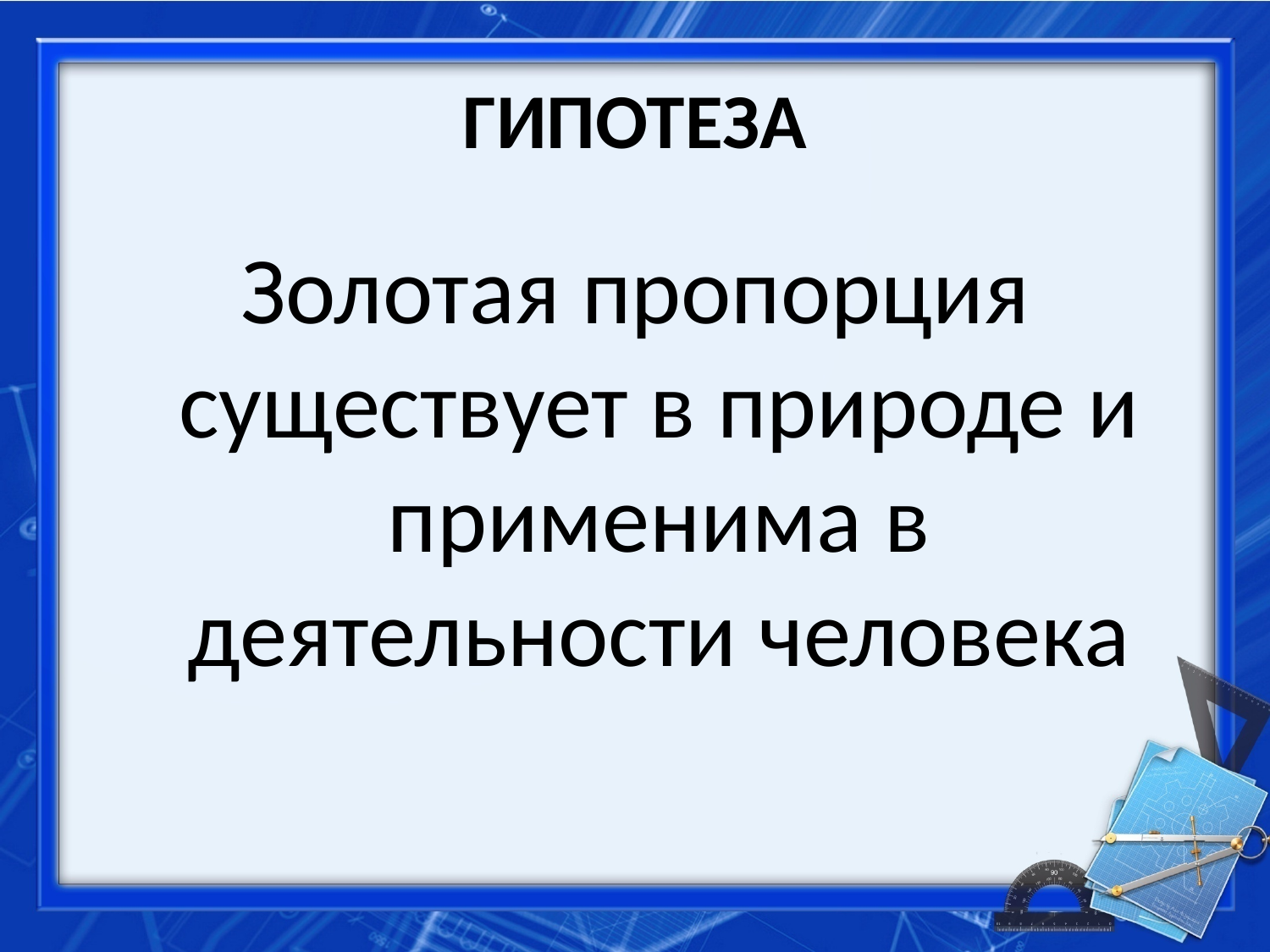

# ГИПОТЕЗА
Золотая пропорция существует в природе и применима в деятельности человека